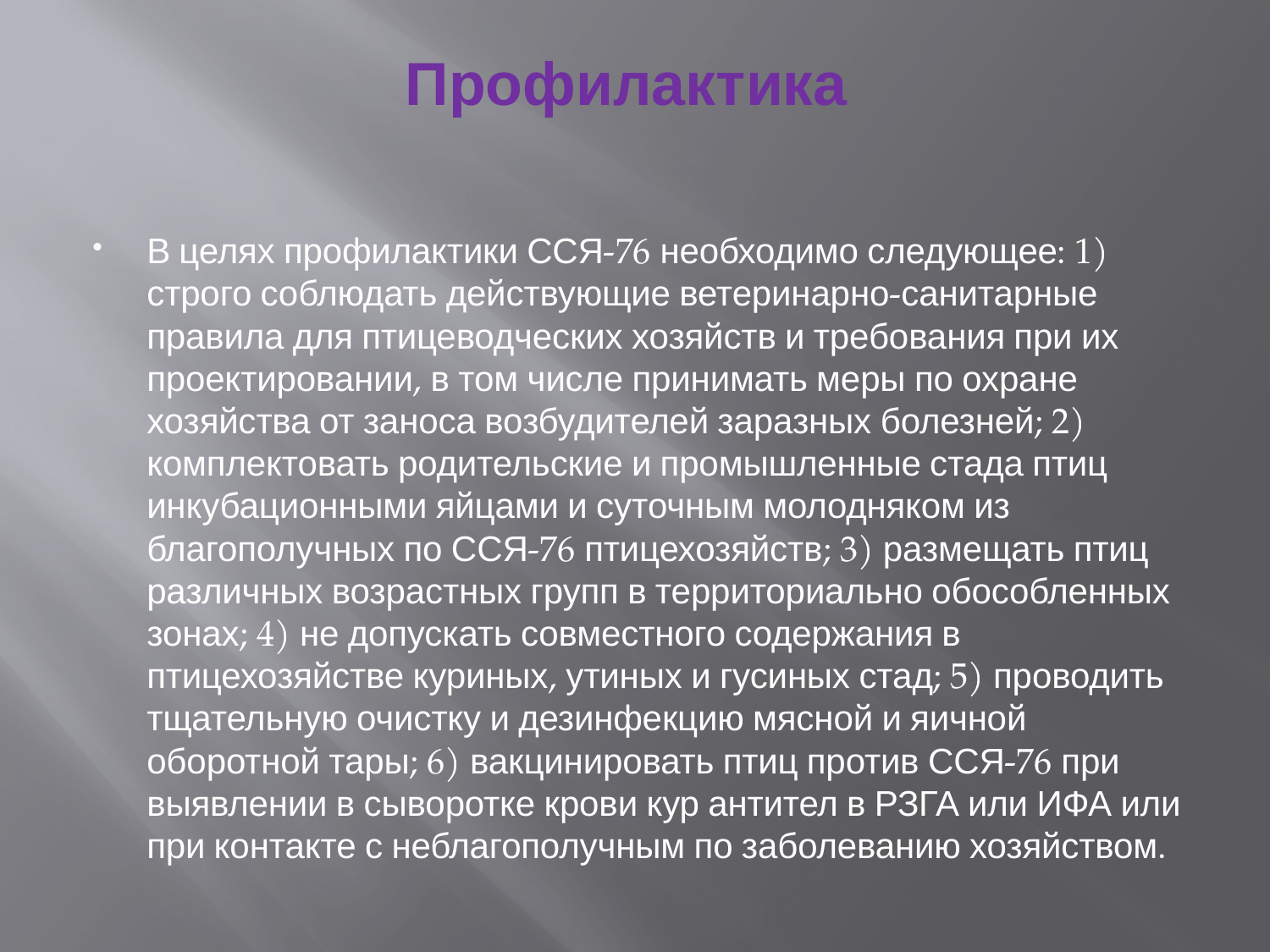

# Профилактика
В целях профилактики ССЯ-76 необходимо следующее: 1) строго соблюдать действующие ветеринарно-санитарные правила для птицеводческих хозяйств и требования при их проектировании, в том числе принимать меры по охране хозяйства от заноса возбудителей заразных болезней; 2) комплектовать родительские и промышленные стада птиц инкубационными яйцами и суточным молодняком из благополучных по ССЯ-76 птицехозяйств; 3) размещать птиц различных возрастных групп в территориально обособленных зонах; 4) не допускать совместного содержания в птицехозяйстве куриных, утиных и гусиных стад; 5) проводить тщательную очистку и дезинфекцию мясной и яичной оборотной тары; 6) вакцинировать птиц против ССЯ-76 при выявлении в сыворотке крови кур антител в РЗГА или ИФА или при контакте с неблагополучным по заболеванию хозяйством.